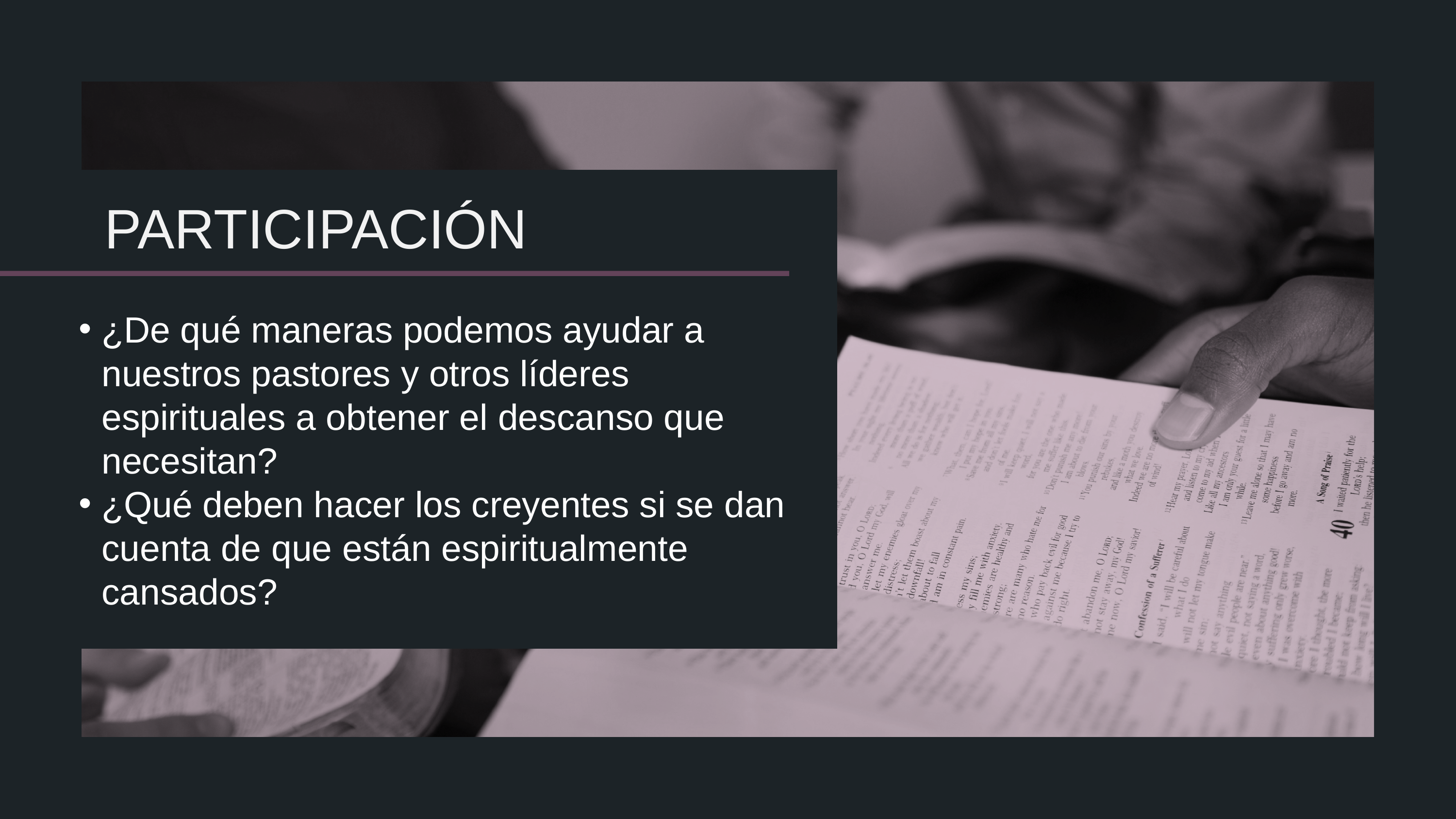

¿De qué maneras podemos ayudar a nuestros pastores y otros líderes espirituales a obtener el descanso que necesitan?
¿Qué deben hacer los creyentes si se dan cuenta de que están espiritualmente cansados?